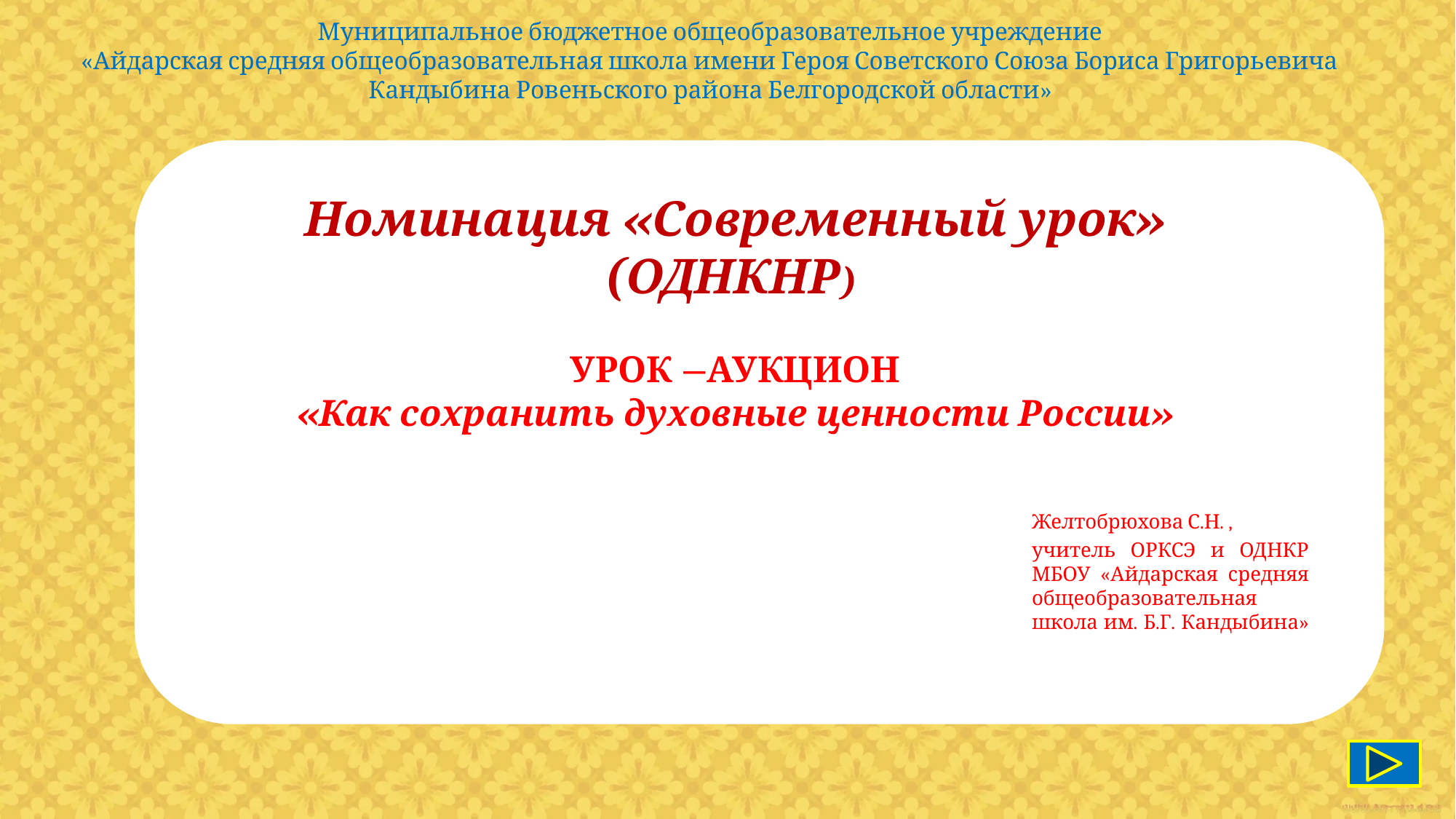

Муниципальное бюджетное общеобразовательное учреждение
«Айдарская средняя общеобразовательная школа имени Героя Советского Союза Бориса Григорьевича Кандыбина Ровеньского района Белгородской области»

# Номинация «Современный урок» (ОДНКНР) УРОК –АУКЦИОН «Как сохранить духовные ценности России»
Желтобрюхова С.Н. ,
учитель ОРКСЭ и ОДНКР МБОУ «Айдарская средняя общеобразовательная школа им. Б.Г. Кандыбина»